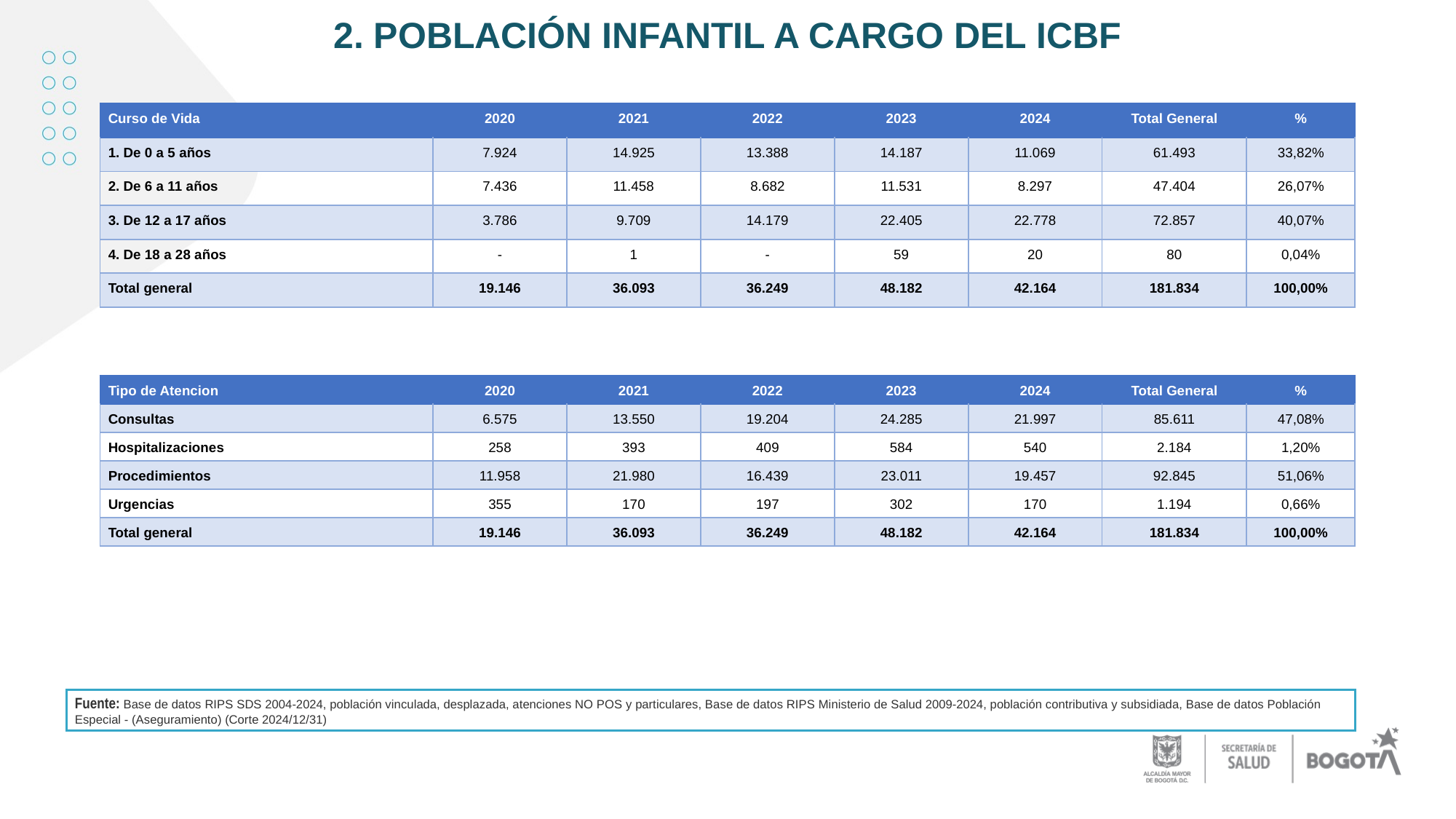

# 2. POBLACIÓN INFANTIL A CARGO DEL ICBF
| Curso de Vida | 2020 | 2021 | 2022 | 2023 | 2024 | Total General | % |
| --- | --- | --- | --- | --- | --- | --- | --- |
| 1. De 0 a 5 años | 7.924 | 14.925 | 13.388 | 14.187 | 11.069 | 61.493 | 33,82% |
| 2. De 6 a 11 años | 7.436 | 11.458 | 8.682 | 11.531 | 8.297 | 47.404 | 26,07% |
| 3. De 12 a 17 años | 3.786 | 9.709 | 14.179 | 22.405 | 22.778 | 72.857 | 40,07% |
| 4. De 18 a 28 años | - | 1 | - | 59 | 20 | 80 | 0,04% |
| Total general | 19.146 | 36.093 | 36.249 | 48.182 | 42.164 | 181.834 | 100,00% |
| Tipo de Atencion | 2020 | 2021 | 2022 | 2023 | 2024 | Total General | % |
| --- | --- | --- | --- | --- | --- | --- | --- |
| Consultas | 6.575 | 13.550 | 19.204 | 24.285 | 21.997 | 85.611 | 47,08% |
| Hospitalizaciones | 258 | 393 | 409 | 584 | 540 | 2.184 | 1,20% |
| Procedimientos | 11.958 | 21.980 | 16.439 | 23.011 | 19.457 | 92.845 | 51,06% |
| Urgencias | 355 | 170 | 197 | 302 | 170 | 1.194 | 0,66% |
| Total general | 19.146 | 36.093 | 36.249 | 48.182 | 42.164 | 181.834 | 100,00% |
Fuente: Base de datos RIPS SDS 2004-2024, población vinculada, desplazada, atenciones NO POS y particulares, Base de datos RIPS Ministerio de Salud 2009-2024, población contributiva y subsidiada, Base de datos Población Especial - (Aseguramiento) (Corte 2024/12/31)